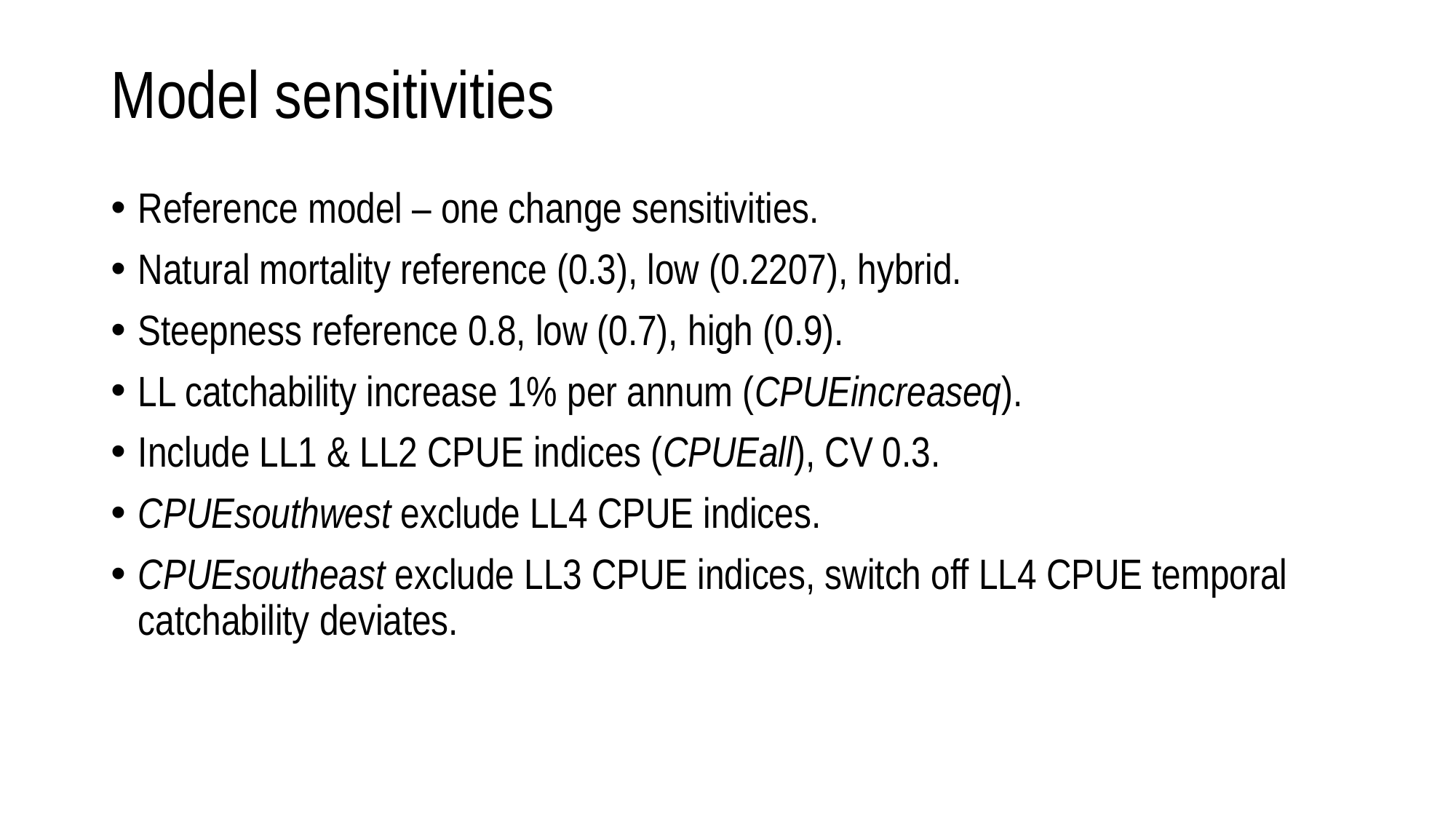

# Model sensitivities
Reference model – one change sensitivities.
Natural mortality reference (0.3), low (0.2207), hybrid.
Steepness reference 0.8, low (0.7), high (0.9).
LL catchability increase 1% per annum (CPUEincreaseq).
Include LL1 & LL2 CPUE indices (CPUEall), CV 0.3.
CPUEsouthwest exclude LL4 CPUE indices.
CPUEsoutheast exclude LL3 CPUE indices, switch off LL4 CPUE temporal catchability deviates.